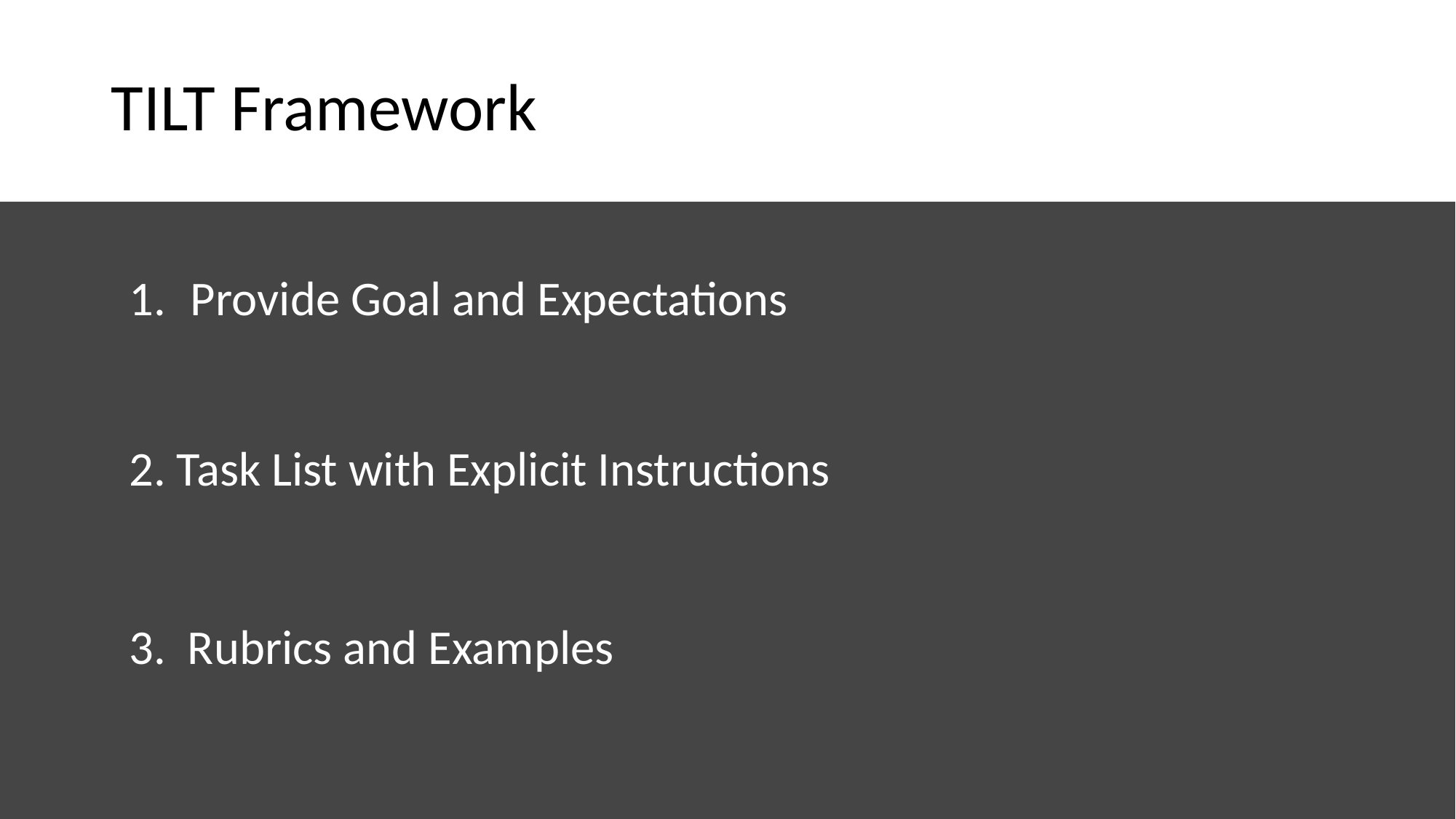

# TILT Framework

Provide Goal and Expectations
2. Task List with Explicit Instructions
3.  Rubrics and Examples